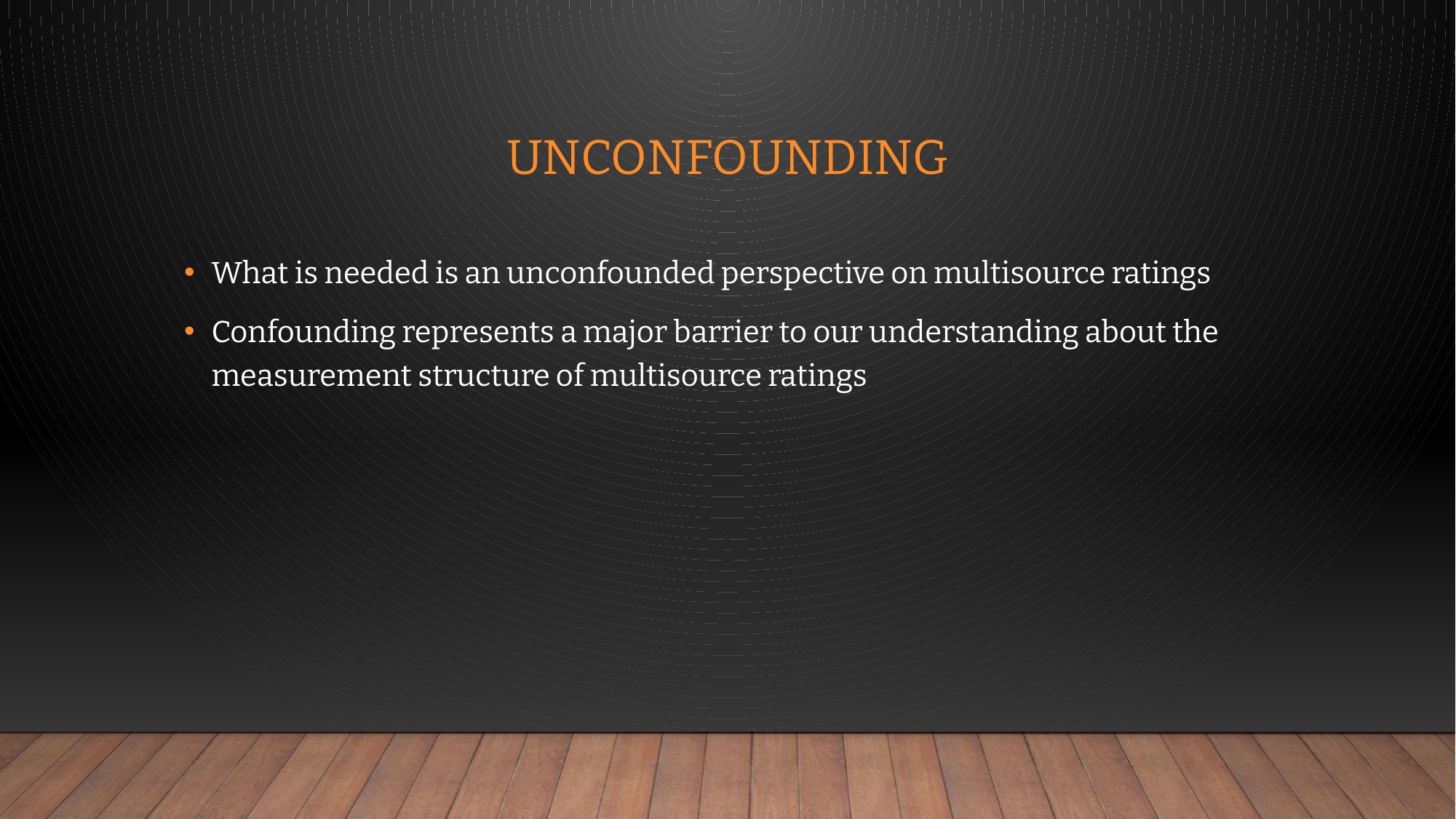

# Unconfounding
What is needed is an unconfounded perspective on multisource ratings
Confounding represents a major barrier to our understanding about the measurement structure of multisource ratings